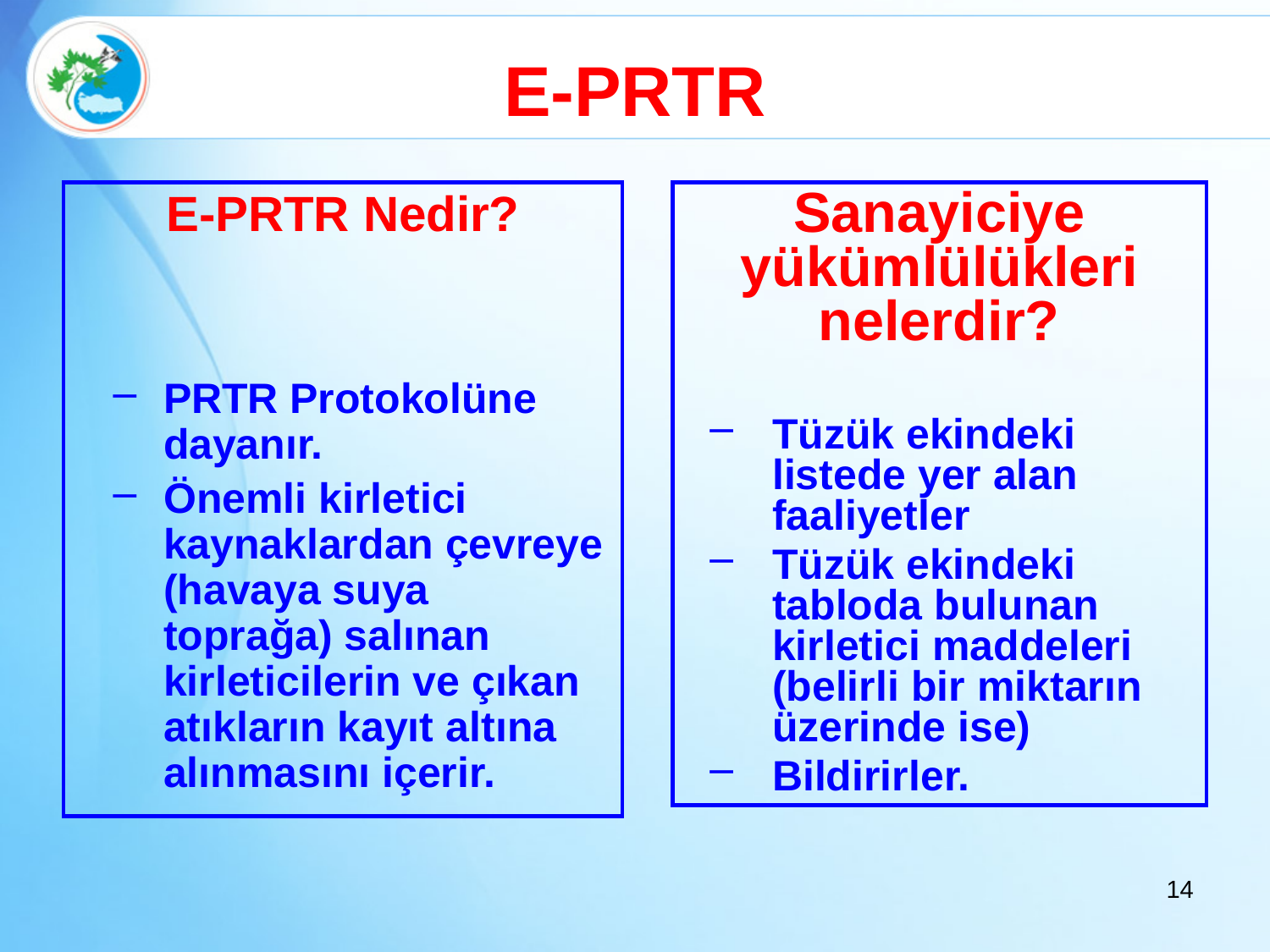

# E-PRTR
E-PRTR Nedir?

PRTR Protokolüne dayanır.
Önemli kirletici kaynaklardan çevreye (havaya suya toprağa) salınan kirleticilerin ve çıkan atıkların kayıt altına alınmasını içerir.
Sanayiciye yükümlülükleri nelerdir?

Tüzük ekindeki listede yer alan faaliyetler
Tüzük ekindeki  tabloda bulunan kirletici maddeleri (belirli bir miktarın üzerinde ise)
Bildirirler.
14